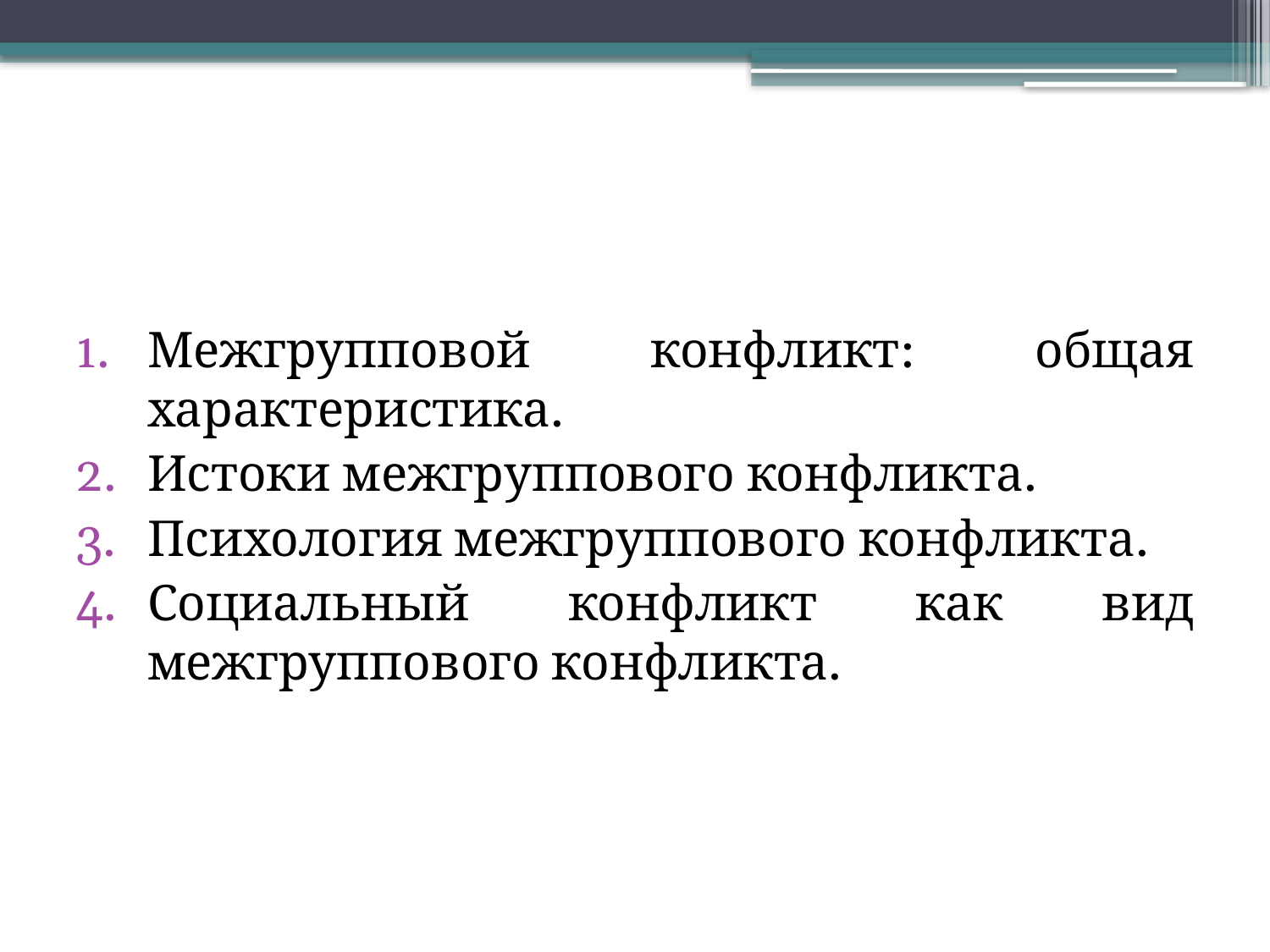

#
Межгрупповой конфликт: общая характеристика.
Истоки межгруппового конфликта.
Психология межгруппового конфликта.
Социальный конфликт как вид межгруппового конфликта.